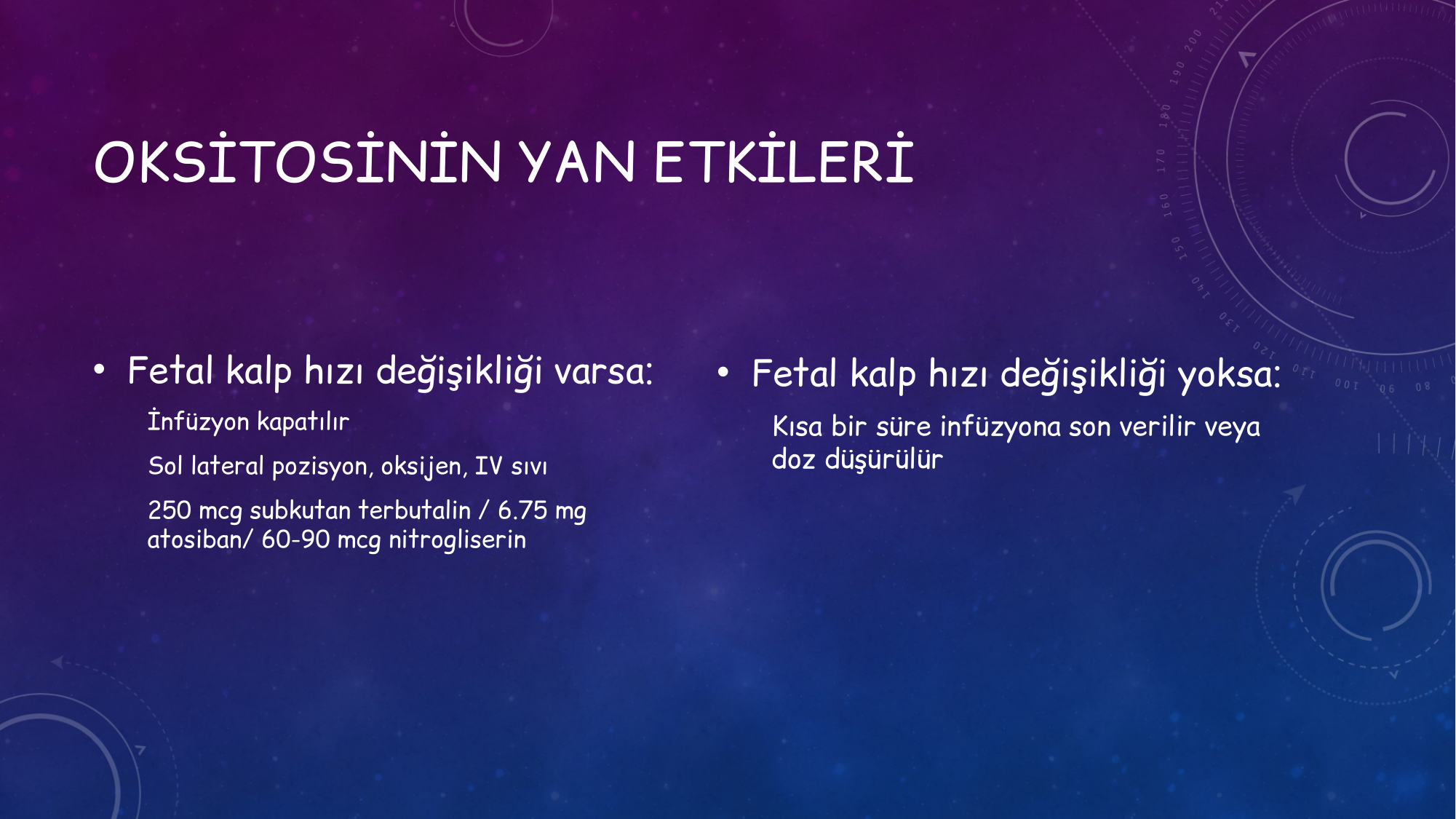

# OKSİTOSİNİN YAN ETKİLERİ
Fetal kalp hızı değişikliği yoksa:
Kısa bir süre infüzyona son verilir veya doz düşürülür

Fetal kalp hızı değişikliği varsa:
İnfüzyon kapatılır
Sol lateral pozisyon, oksijen, IV sıvı
250 mcg subkutan terbutalin / 6.75 mg atosiban/ 60-90 mcg nitrogliserin